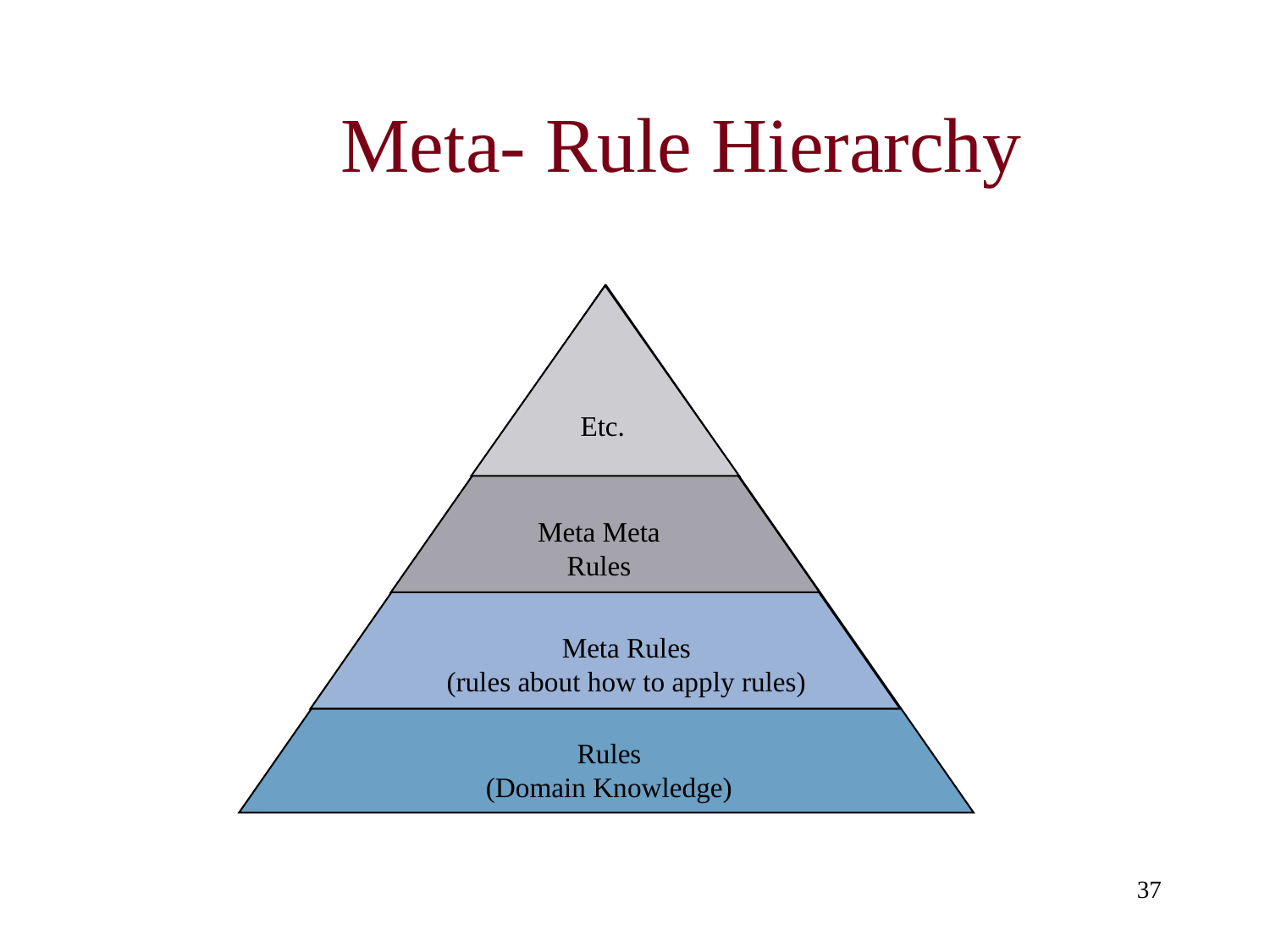

# Meta- Rule Hierarchy

Etc.
Meta Meta
Rules
Meta Rules
(rules about how to apply rules)
Rules
(Domain Knowledge)
37